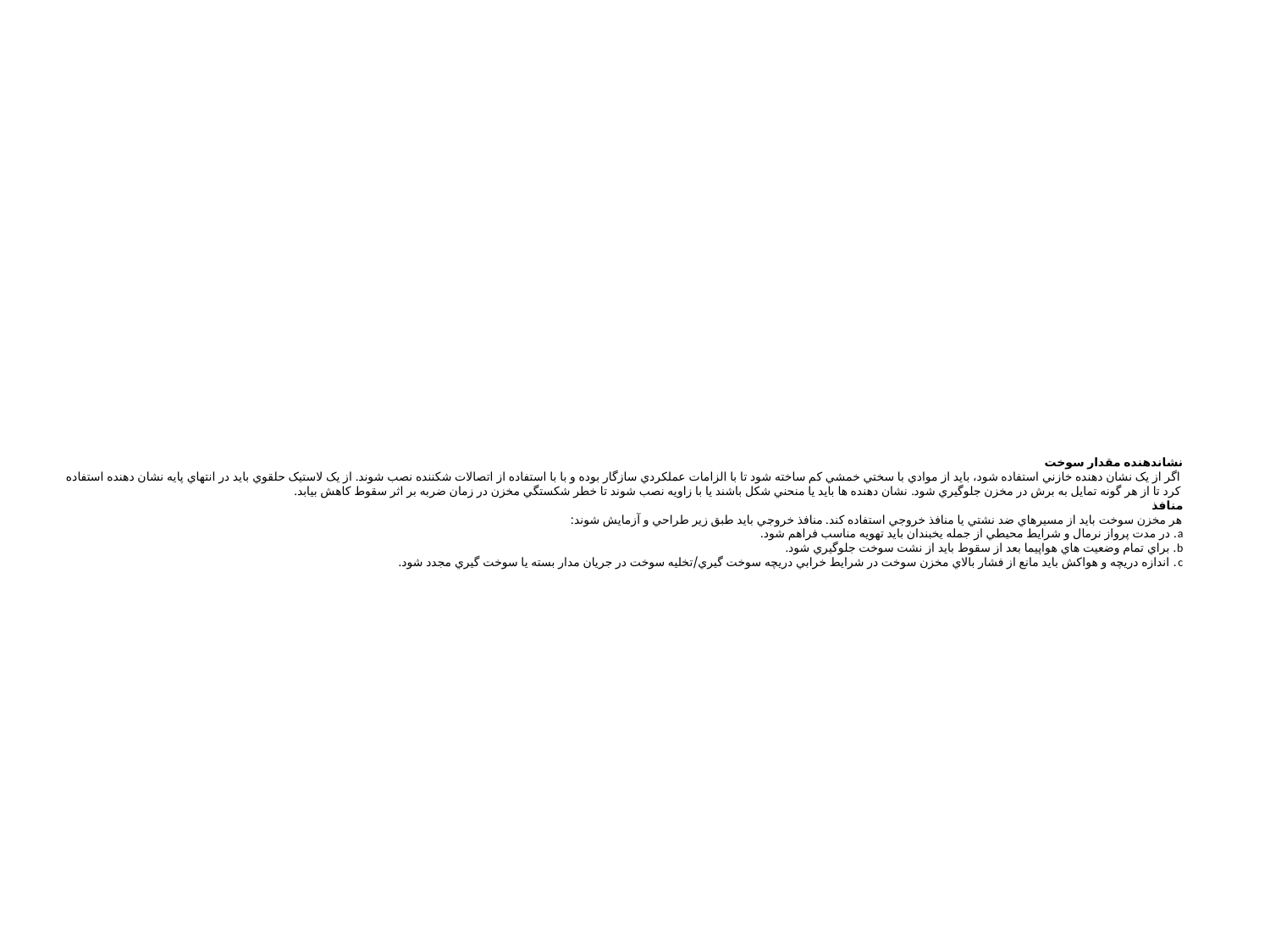

# نشاندهنده مقدار سوخت اگر از يک نشان دهنده خازني استفاده شود، بايد از موادي با سختي خمشي کم ساخته شود تا با الزامات عملکردي سازگار بوده و با با استفاده از اتصالات شکننده نصب شوند. از يک لاستيک حلقوي بايد در انتهاي پايه نشان دهنده استفاده کرد تا از هر گونه تمايل به برش در مخزن جلوگيري شود. نشان دهنده ها بايد يا منحني شکل باشند يا با زاويه نصب شوند تا خطر شکستگي مخزن در زمان ضربه بر اثر سقوط کاهش بيابد. منافذ هر مخزن سوخت بايد از مسيرهاي ضد نشتي يا منافذ خروجي استفاده کند. منافذ خروجي بايد طبق زير طراحي و آزمايش شوند: a. در مدت پرواز نرمال و شرايط محيطي از جمله يخبندان بايد تهويه مناسب فراهم شود. b. براي تمام وضعيت هاي هواپيما بعد از سقوط بايد از نشت سوخت جلوگيري شود. c. اندازه دريچه و هواکش بايد مانع از فشار بالاي مخزن سوخت در شرايط خرابي دريچه سوخت گيري/تخليه سوخت در جريان مدار بسته يا سوخت گيري مجدد شود.